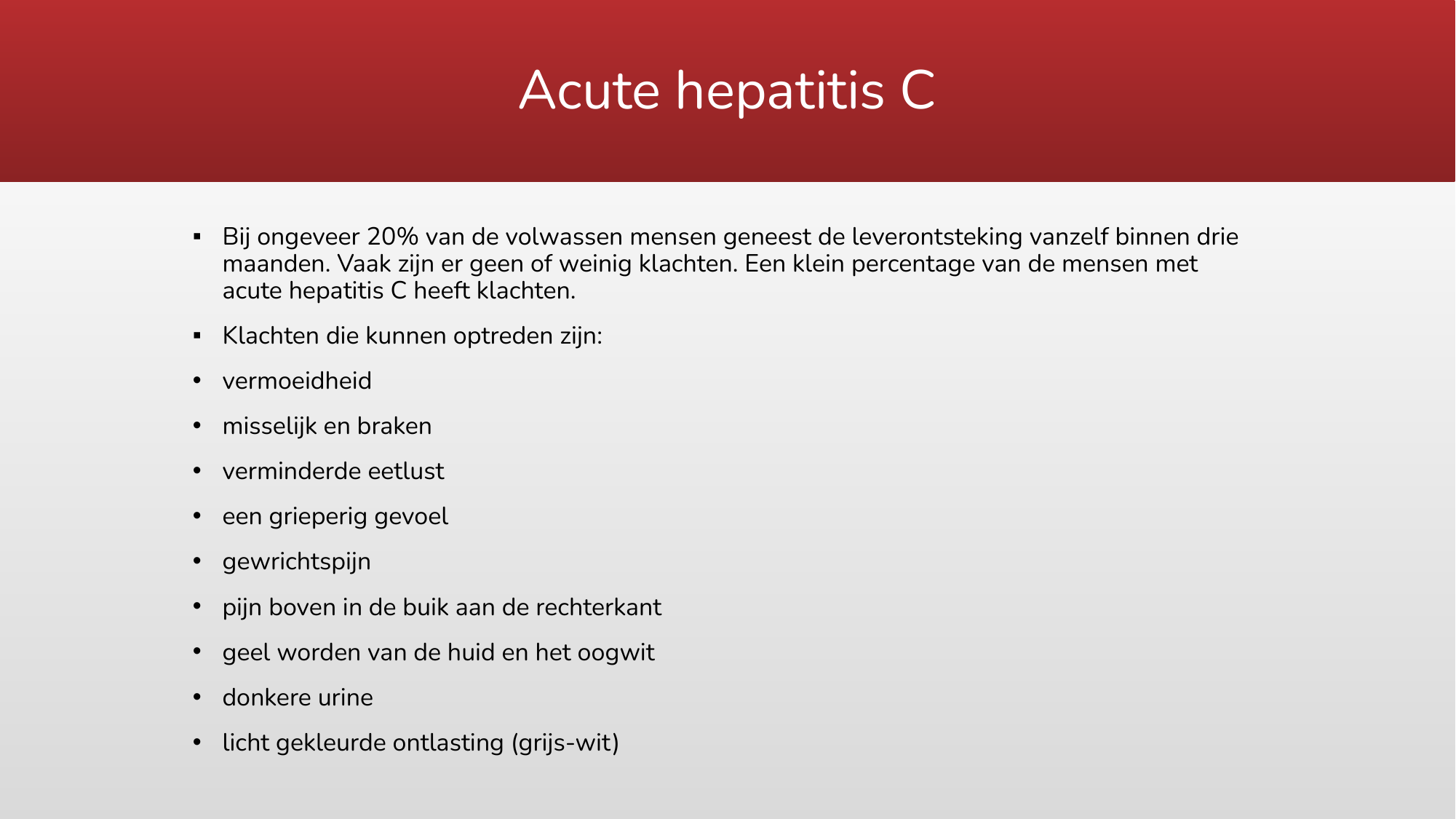

# Acute hepatitis C
Bij ongeveer 20% van de volwassen mensen geneest de leverontsteking vanzelf binnen drie maanden. Vaak zijn er geen of weinig klachten. Een klein percentage van de mensen met acute hepatitis C heeft klachten.
Klachten die kunnen optreden zijn:
vermoeidheid
misselijk en braken
verminderde eetlust
een grieperig gevoel
gewrichtspijn
pijn boven in de buik aan de rechterkant
geel worden van de huid en het oogwit
donkere urine
licht gekleurde ontlasting (grijs-wit)